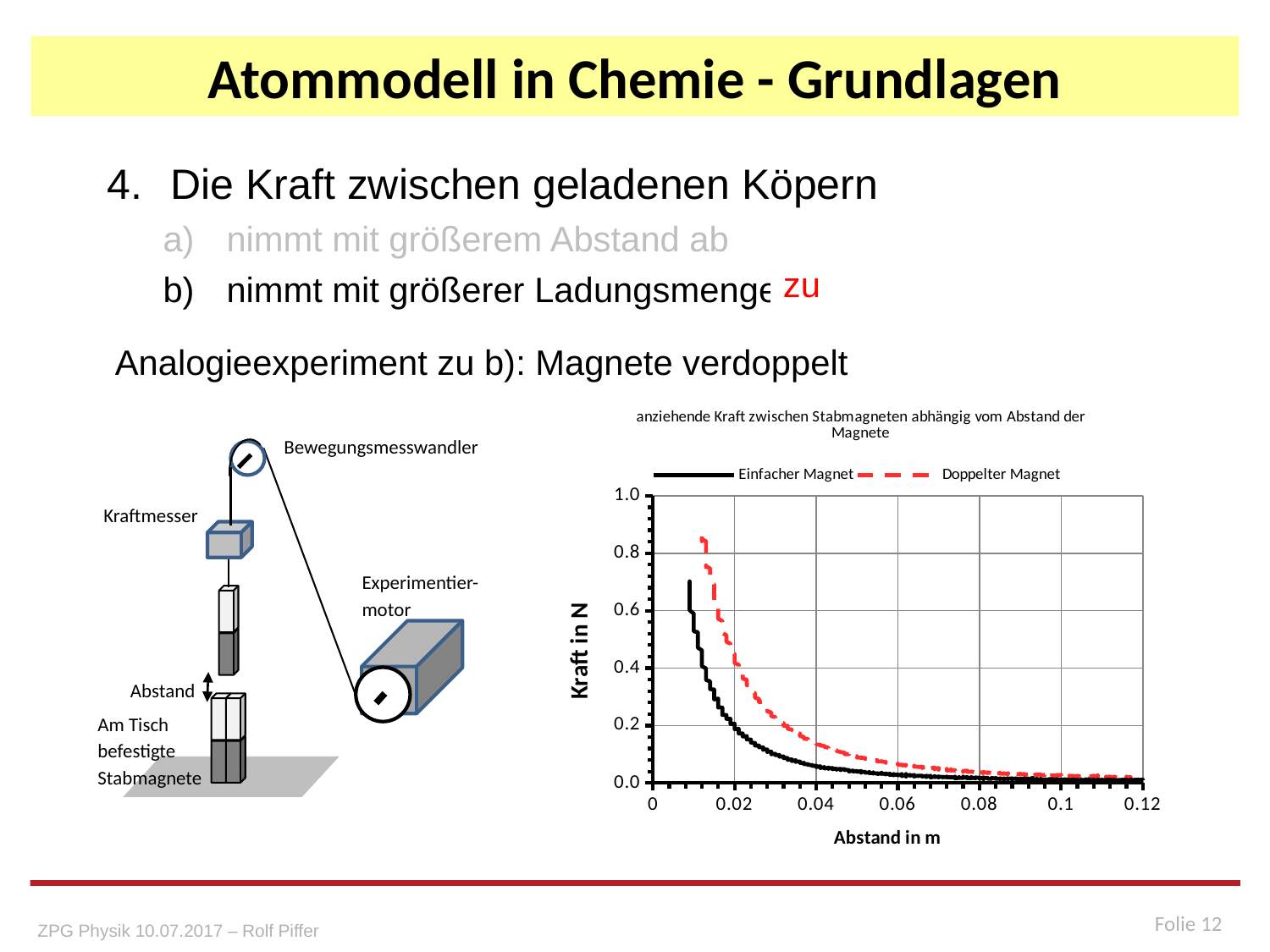

# Atommodell in Chemie - Grundlagen
Die Kraft zwischen geladenen Köpern
nimmt mit größerem Abstand ab
nimmt mit größerer Ladungsmenge ...
zu
Analogieexperiment zu b): Magnete verdoppelt

### Chart: anziehende Kraft zwischen Stabmagneten abhängig vom Abstand der Magnete

| Category | Einfacher Magnet | Doppelter Magnet |
|---|---|---|
Bewegungsmesswandler

Kraftmesser

Experimentier-motor

Abstand
Am Tisch befestigte Stabmagnete

Folie 12
ZPG Physik 10.07.2017 – Rolf Piffer